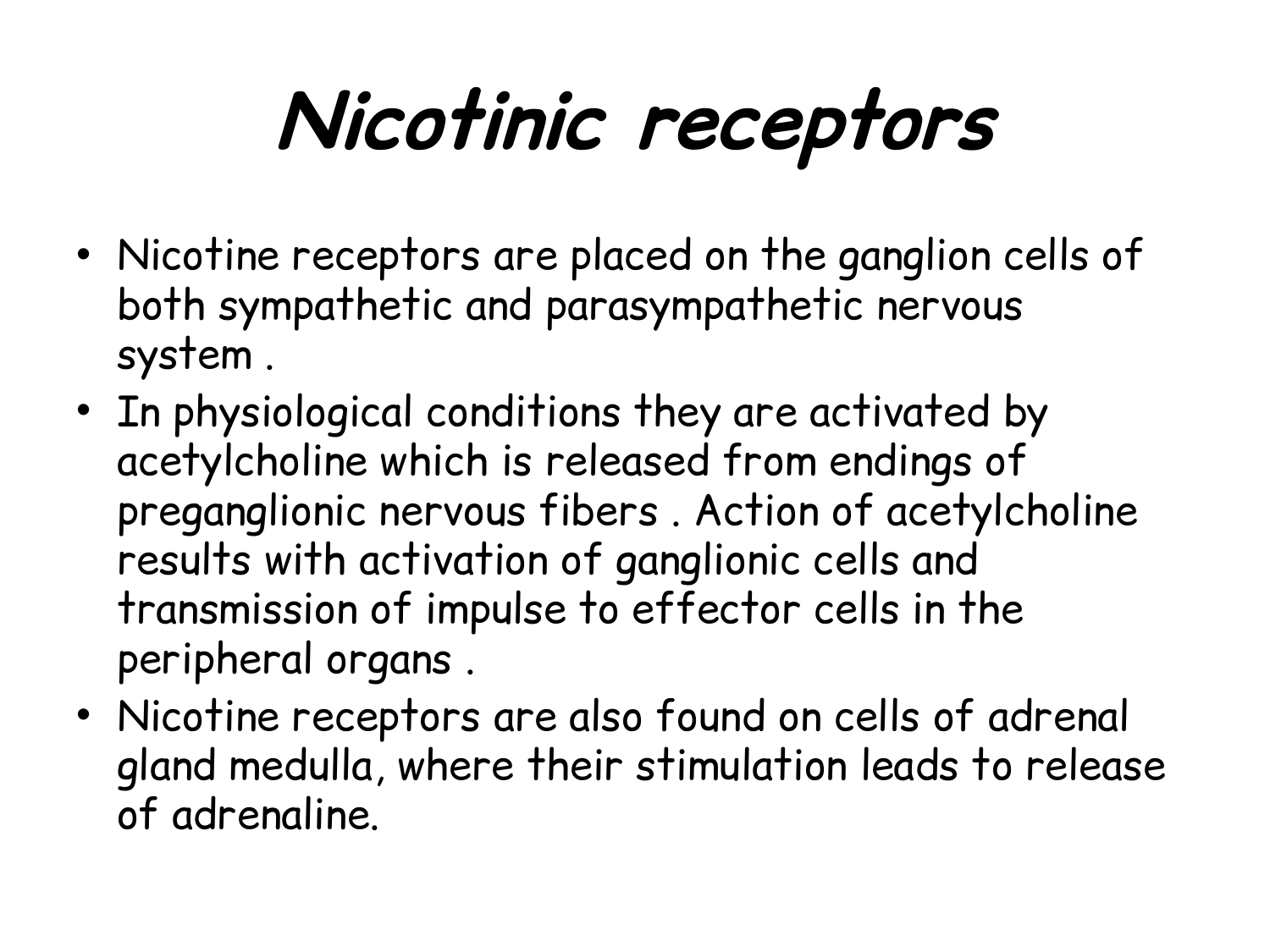

# Nicotinic receptors
Nicotine receptors are placed on the ganglion cells of both sympathetic and parasympathetic nervous system .
In physiological conditions they are activated by acetylcholine which is released from endings of preganglionic nervous fibers . Action of acetylcholine results with activation of ganglionic cells and transmission of impulse to effector cells in the peripheral organs .
Nicotine receptors are also found on cells of adrenal gland medulla, where their stimulation leads to release of adrenaline.